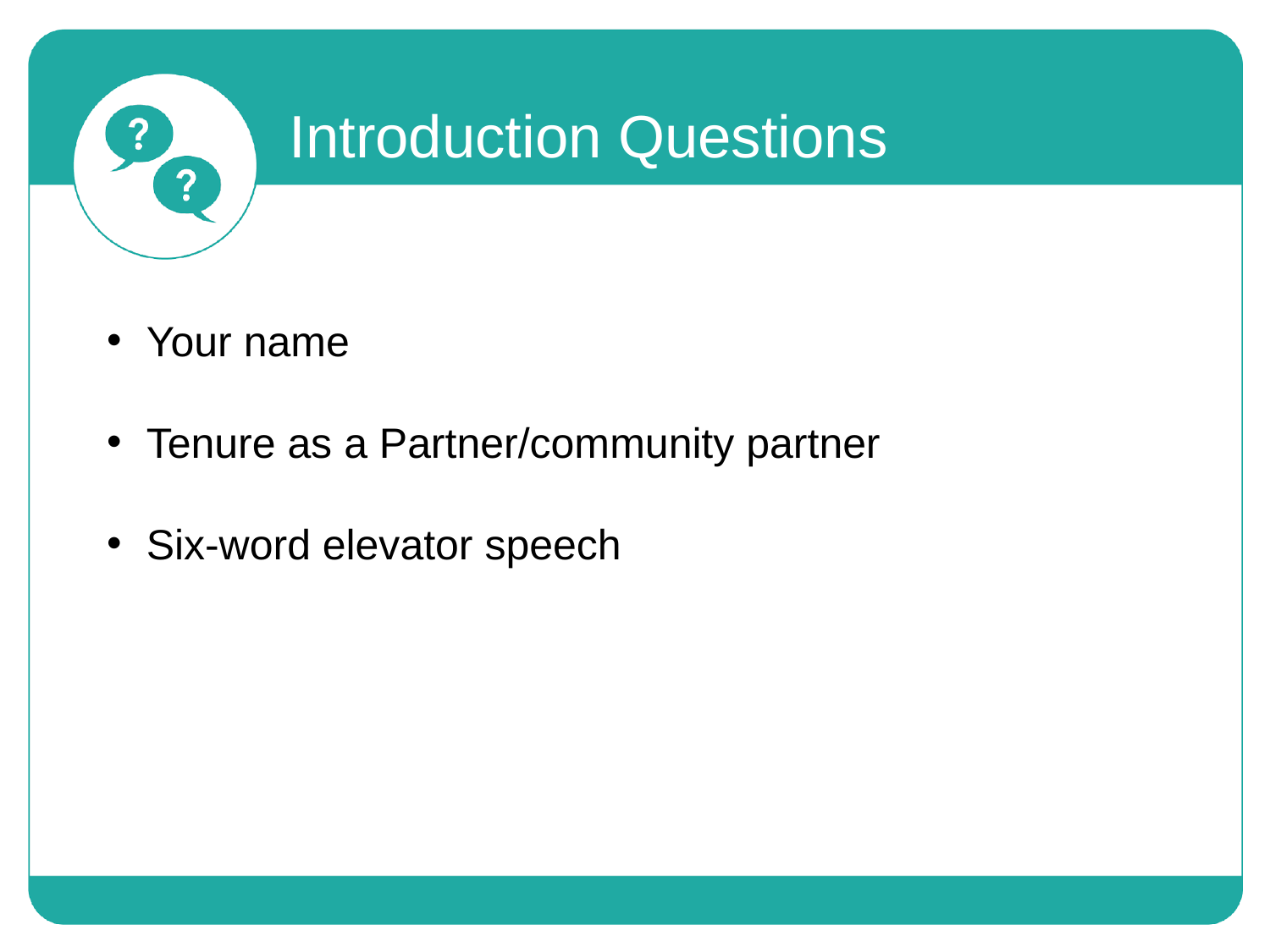

Introduction Questions
Your name

Tenure as a Partner/community partner

Six-word elevator speech